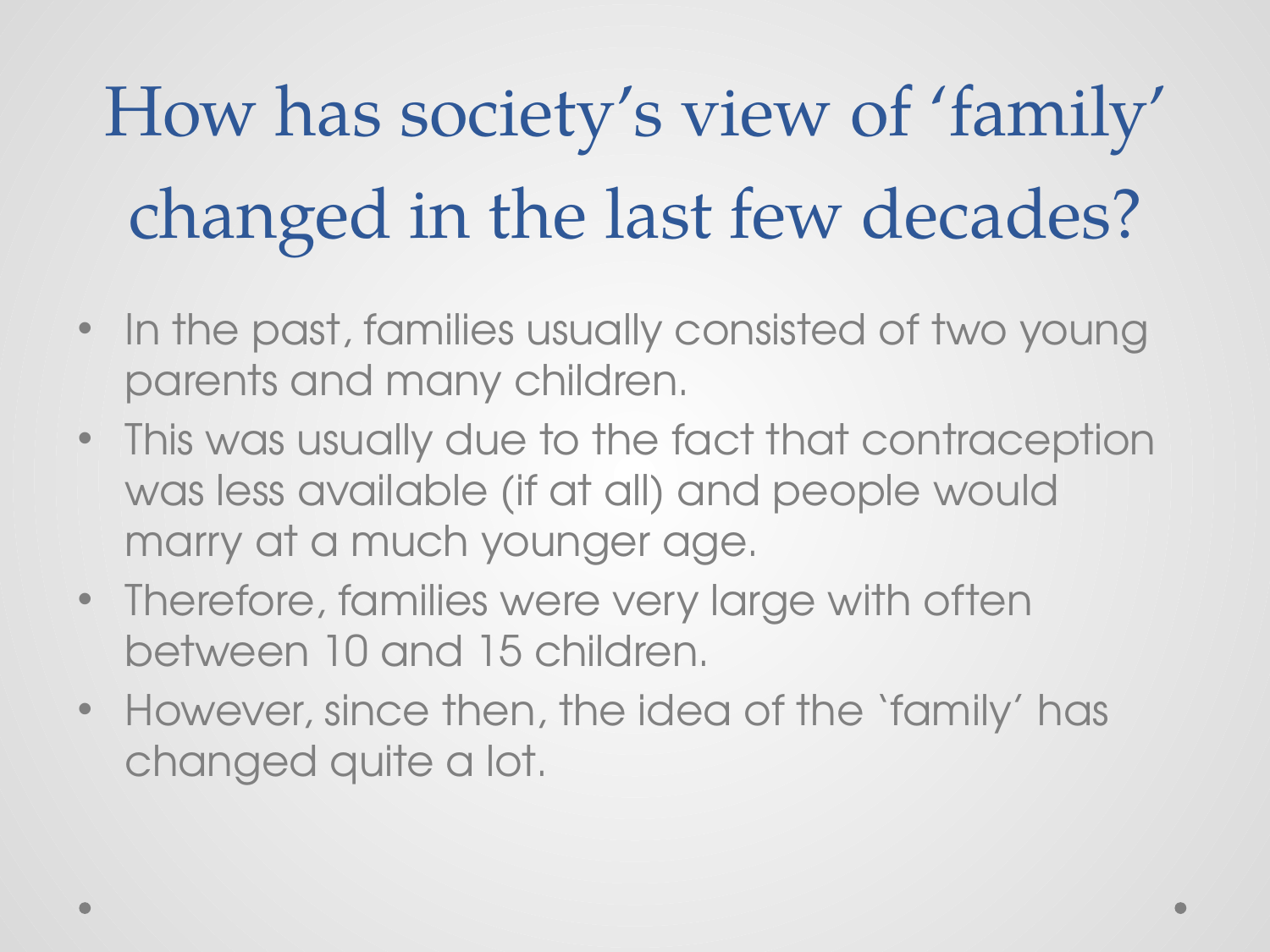

# How has society’s view of ‘family’ changed in the last few decades?
In the past, families usually consisted of two young parents and many children.
This was usually due to the fact that contraception was less available (if at all) and people would marry at a much younger age.
Therefore, families were very large with often between 10 and 15 children.
However, since then, the idea of the ‘family’ has changed quite a lot.